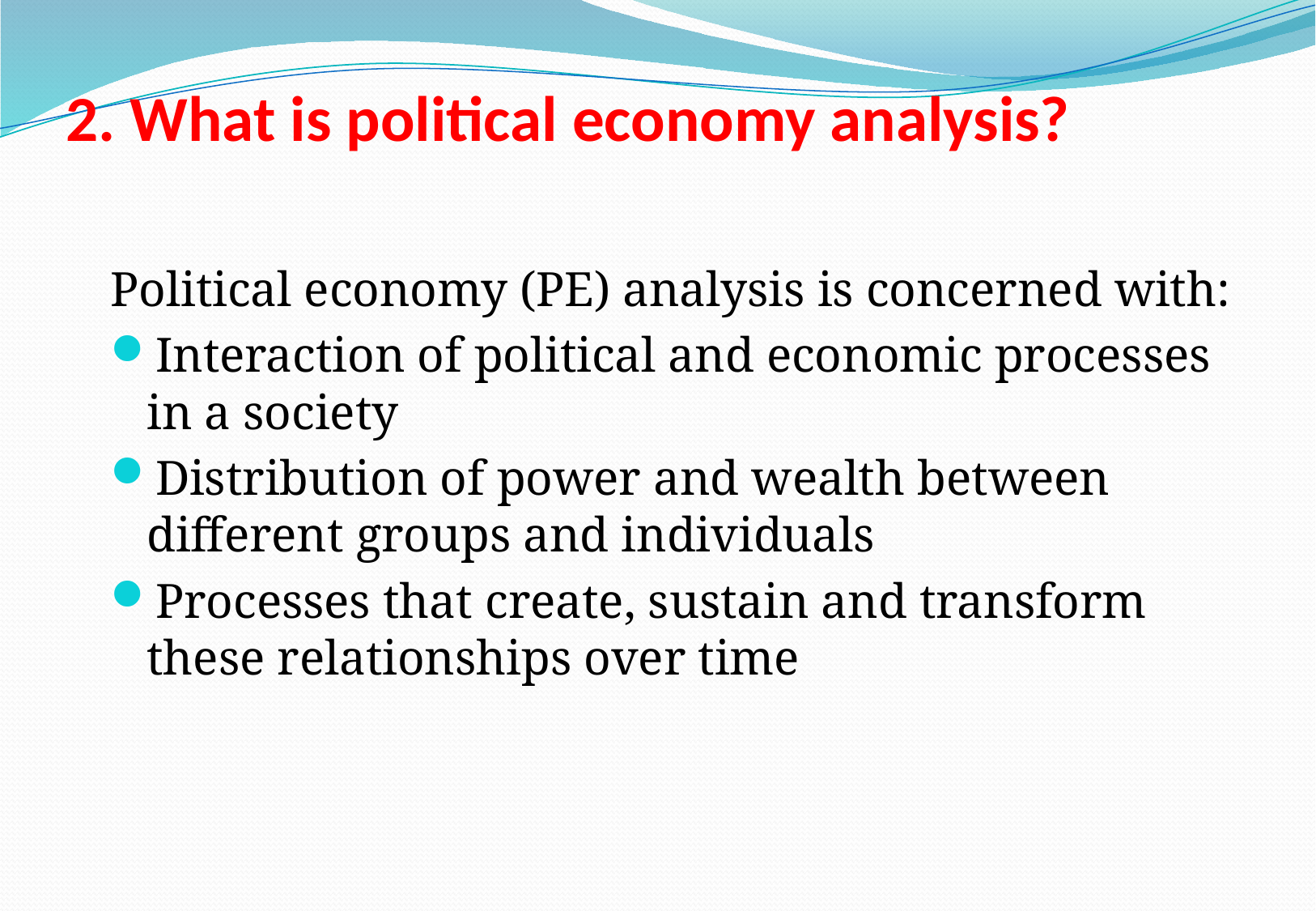

# 2. What is political economy analysis?
Political economy (PE) analysis is concerned with:
Interaction of political and economic processes in a society
Distribution of power and wealth between different groups and individuals
Processes that create, sustain and transform these relationships over time